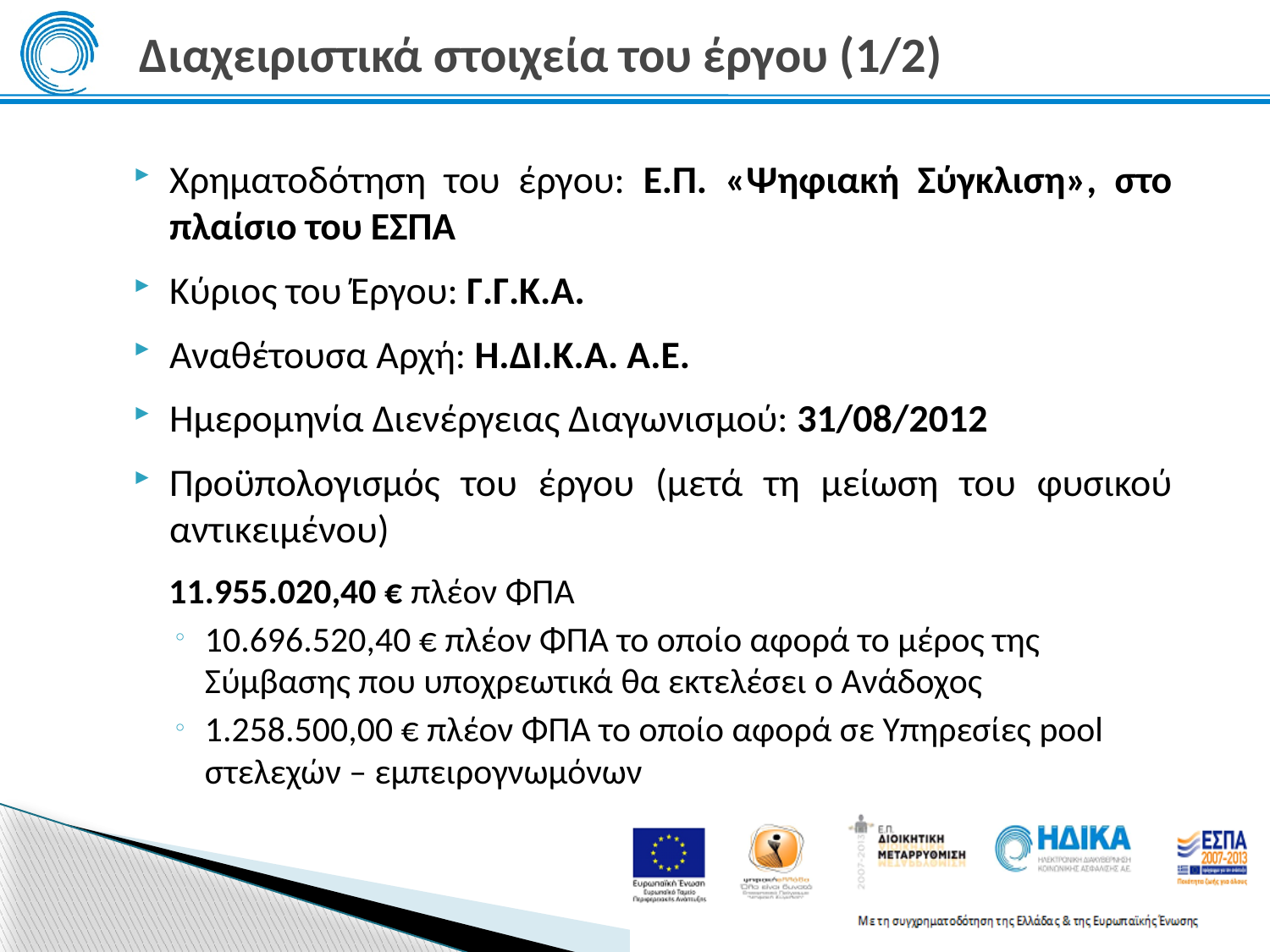

# Διαχειριστικά στοιχεία του έργου (1/2)

Χρηματοδότηση του έργου: Ε.Π. «Ψηφιακή Σύγκλιση», στο πλαίσιο του ΕΣΠΑ
Κύριος του Έργου: Γ.Γ.Κ.Α.
Αναθέτουσα Αρχή: Η.ΔΙ.Κ.Α. Α.Ε.
Ημερομηνία Διενέργειας Διαγωνισμού: 31/08/2012
Προϋπολογισμός του έργου (μετά τη μείωση του φυσικού αντικειμένου)
11.955.020,40 € πλέον ΦΠΑ
10.696.520,40 € πλέον ΦΠΑ το οποίο αφορά το μέρος της Σύμβασης που υποχρεωτικά θα εκτελέσει ο Ανάδοχος
1.258.500,00 € πλέον ΦΠΑ το οποίο αφορά σε Υπηρεσίες pool στελεχών – εμπειρογνωμόνων